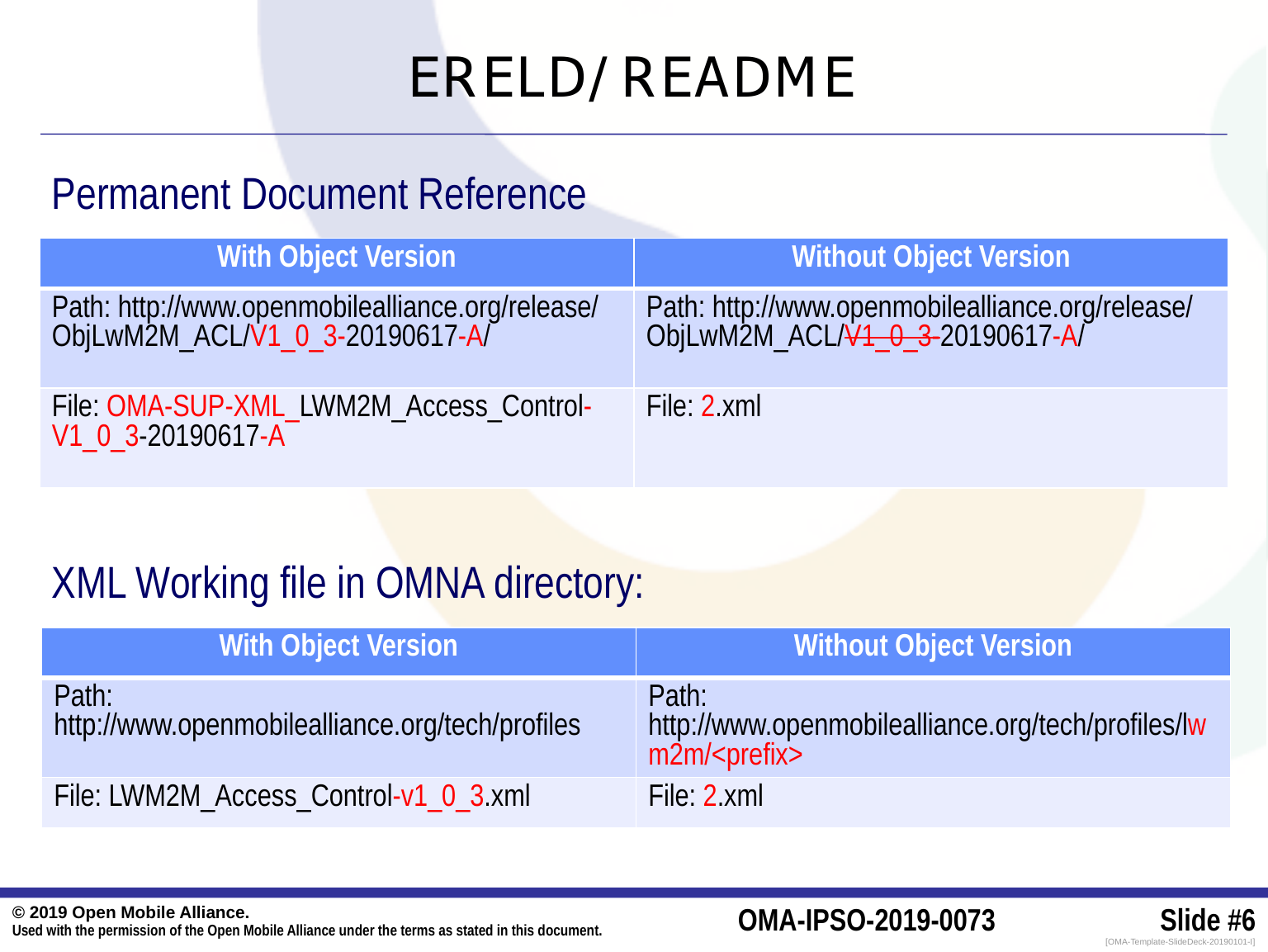

# ERELD/README
Permanent Document Reference

XML Working file in OMNA directory:

| With Object Version | Without Object Version |
| --- | --- |
| Path: http://www.openmobilealliance.org/release/ ObjLwM2M\_ACL/V1\_0\_3-20190617-A/ | Path: http://www.openmobilealliance.org/release/ ObjLwM2M\_ACL/V1\_0\_3-20190617-A/ |
| File: OMA-SUP-XML\_LWM2M\_Access\_Control-V1\_0\_3-20190617-A | File: 2.xml |
| With Object Version | Without Object Version |
| --- | --- |
| Path: http://www.openmobilealliance.org/tech/profiles | Path: http://www.openmobilealliance.org/tech/profiles/lwm2m/<prefix> |
| File: LWM2M\_Access\_Control-v1\_0\_3.xml | File: 2.xml |